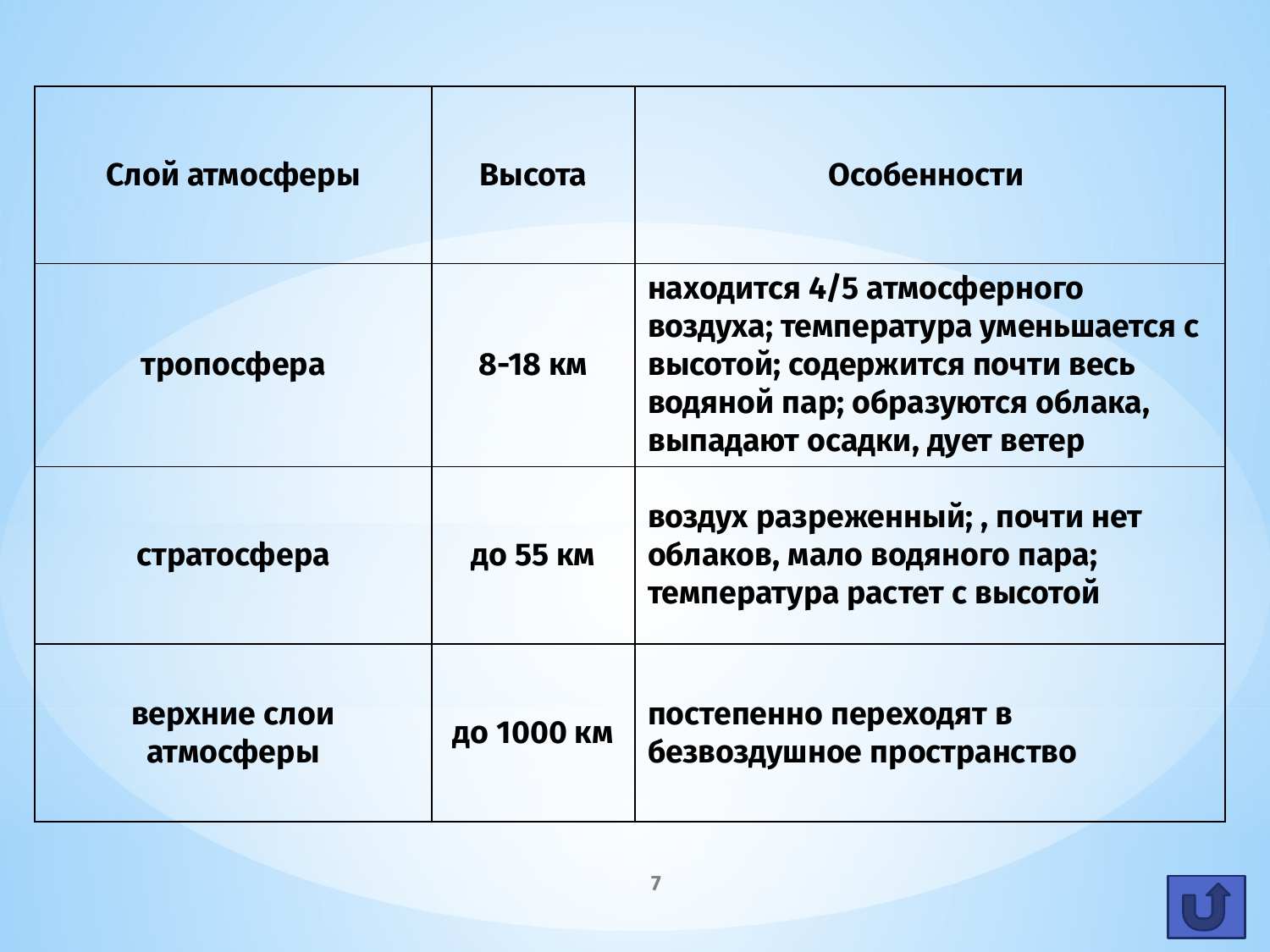

| Слой атмосферы | Высота | Особенности |
| --- | --- | --- |
| тропосфера | 8-18 км | находится 4/5 атмосферного воздуха; температура уменьшается с высотой; содержится почти весь водяной пар; образуются облака, выпадают осадки, дует ветер |
| стратосфера | до 55 км | воздух разреженный; , почти нет облаков, мало водяного пара; температура растет с высотой |
| верхние слои атмосферы | до 1000 км | постепенно переходят в безвоздушное пространство |
7